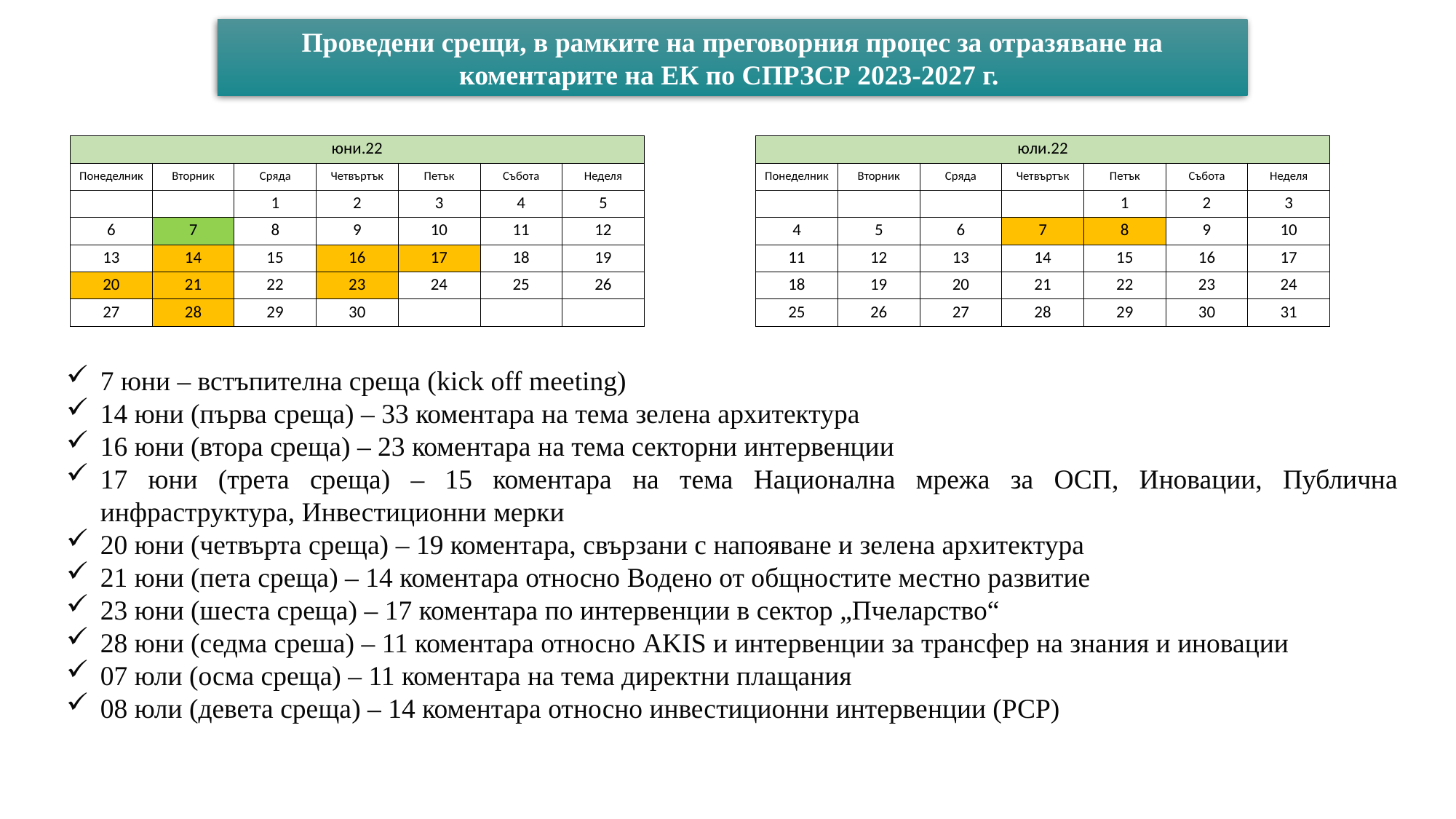

Проведени срещи, в рамките на преговорния процес за отразяване на коментарите на ЕК по СПРЗСР 2023-2027 г.
| юни.22 |  |  |  |  |  |  |
| --- | --- | --- | --- | --- | --- | --- |
| Понеделник | Вторник | Сряда | Четвъртък | Петък | Събота | Неделя |
|  |  | 1 | 2 | 3 | 4 | 5 |
| 6 | 7 | 8 | 9 | 10 | 11 | 12 |
| 13 | 14 | 15 | 16 | 17 | 18 | 19 |
| 20 | 21 | 22 | 23 | 24 | 25 | 26 |
| 27 | 28 | 29 | 30 |  |  |  |
| юли.22 |  |  |  |  |  |  |
| --- | --- | --- | --- | --- | --- | --- |
| Понеделник | Вторник | Сряда | Четвъртък | Петък | Събота | Неделя |
|  |  |  |  | 1 | 2 | 3 |
| 4 | 5 | 6 | 7 | 8 | 9 | 10 |
| 11 | 12 | 13 | 14 | 15 | 16 | 17 |
| 18 | 19 | 20 | 21 | 22 | 23 | 24 |
| 25 | 26 | 27 | 28 | 29 | 30 | 31 |
7 юни – встъпителна среща (kick off meeting)
14 юни (първа среща) – 33 коментара на тема зелена архитектура
16 юни (втора среща) – 23 коментара на тема секторни интервенции
17 юни (трета среща) – 15 коментара на тема Национална мрежа за ОСП, Иновации, Публична инфраструктура, Инвестиционни мерки
20 юни (четвърта среща) – 19 коментара, свързани с напояване и зелена архитектура
21 юни (пета среща) – 14 коментара относно Водено от общностите местно развитие
23 юни (шеста среща) – 17 коментара по интервенции в сектор „Пчеларство“
28 юни (седма среша) – 11 коментара относно AKIS и интервенции за трансфер на знания и иновации
07 юли (осма среща) – 11 коментара на тема директни плащания
08 юли (девета среща) – 14 коментара относно инвестиционни интервенции (РСР)